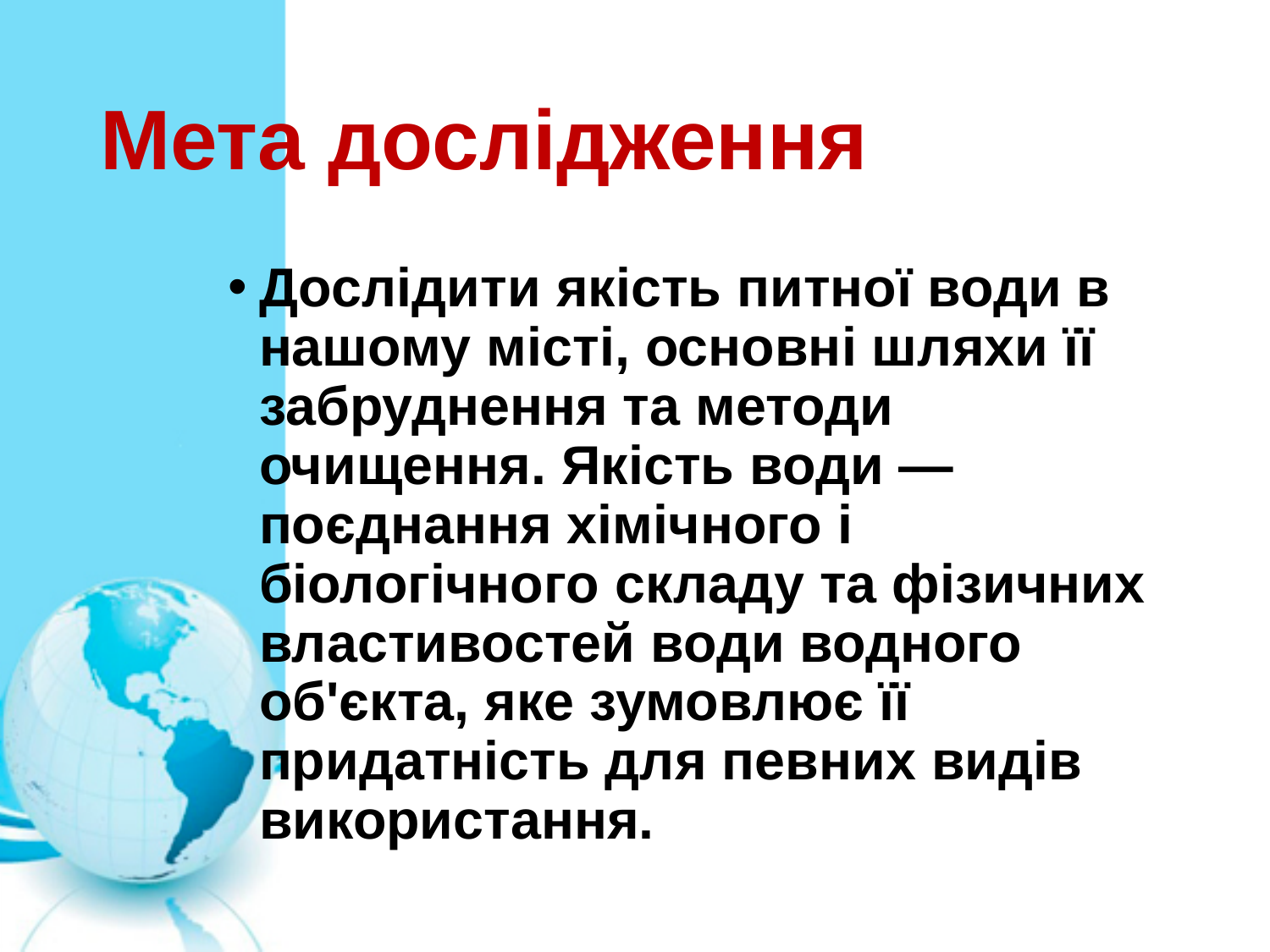

# Мета дослідження
Дослідити якість питної води в нашому місті, основні шляхи її забруднення та методи очищення. Якість води — поєднання хімічного і біологічного складу та фізичних властивостей води водного об'єкта, яке зумовлює її придатність для певних видів використання.